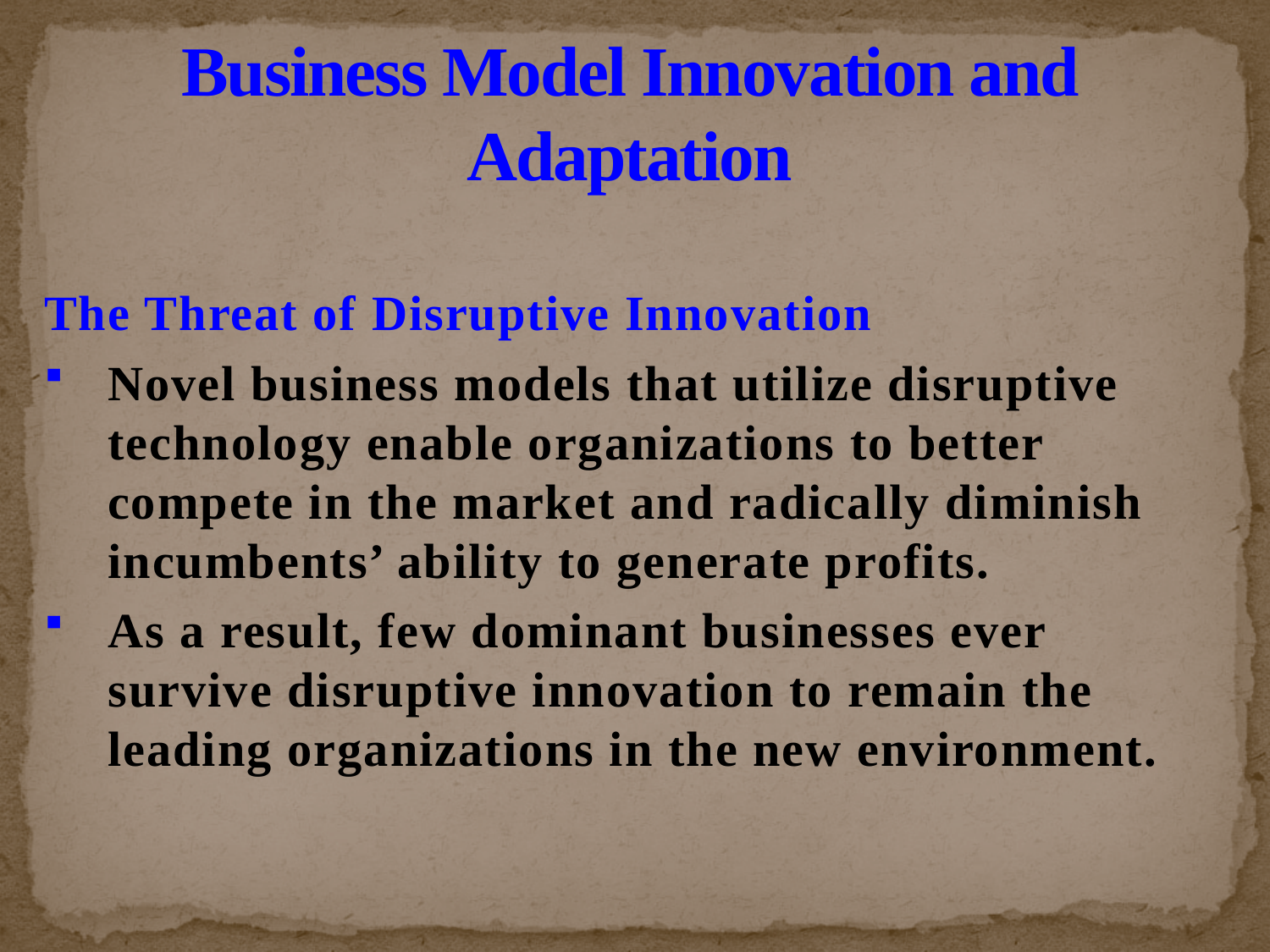

# Business Model Innovation and Adaptation
The Threat of Disruptive Innovation
Novel business models that utilize disruptive technology enable organizations to better compete in the market and radically diminish incumbents’ ability to generate profits.
As a result, few dominant businesses ever survive disruptive innovation to remain the leading organizations in the new environment.